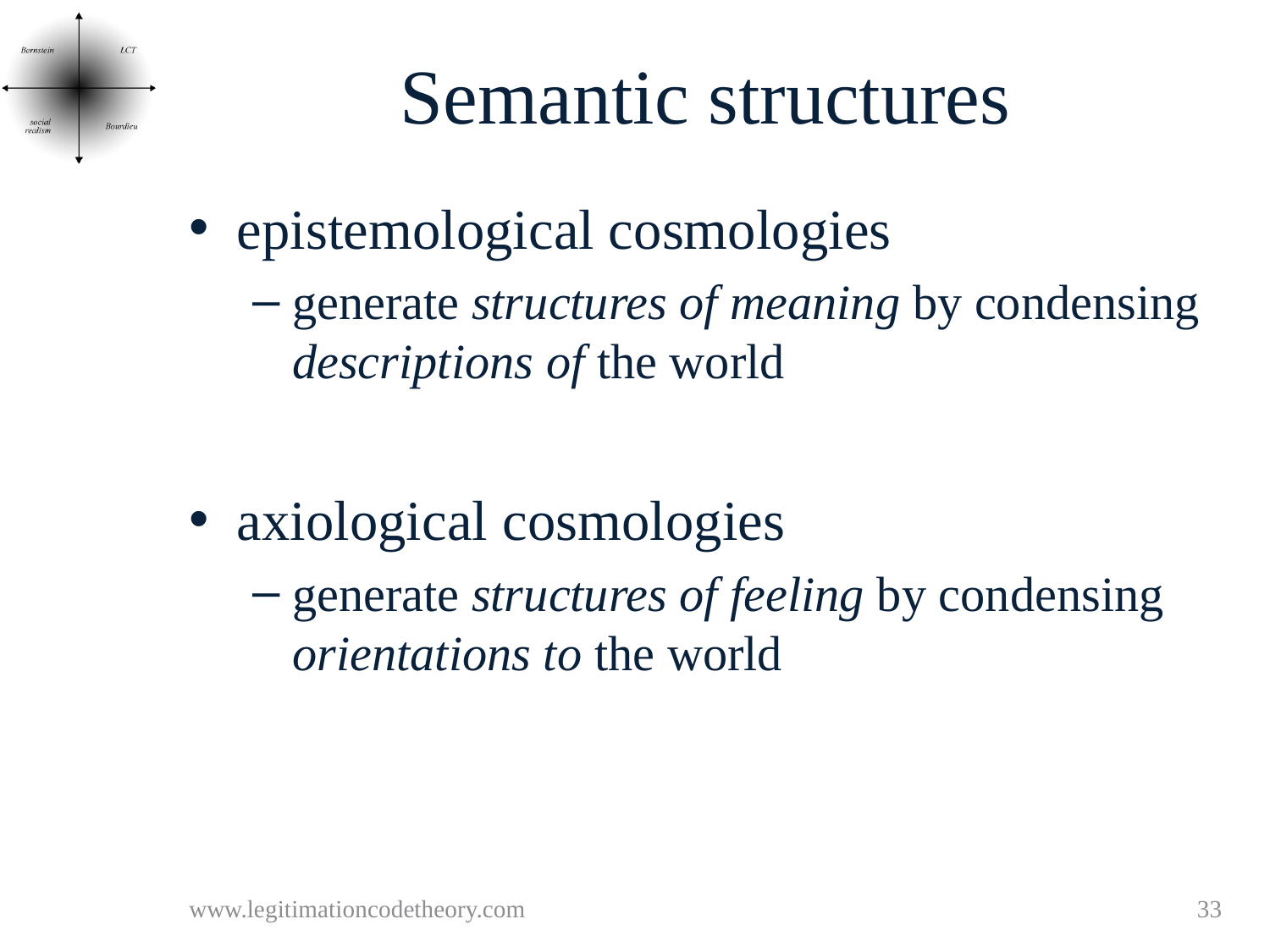

# Semantic structures

epistemological cosmologies
generate structures of meaning by condensing descriptions of the world

axiological cosmologies
generate structures of feeling by condensing orientations to the world

www.legitimationcodetheory.com
33